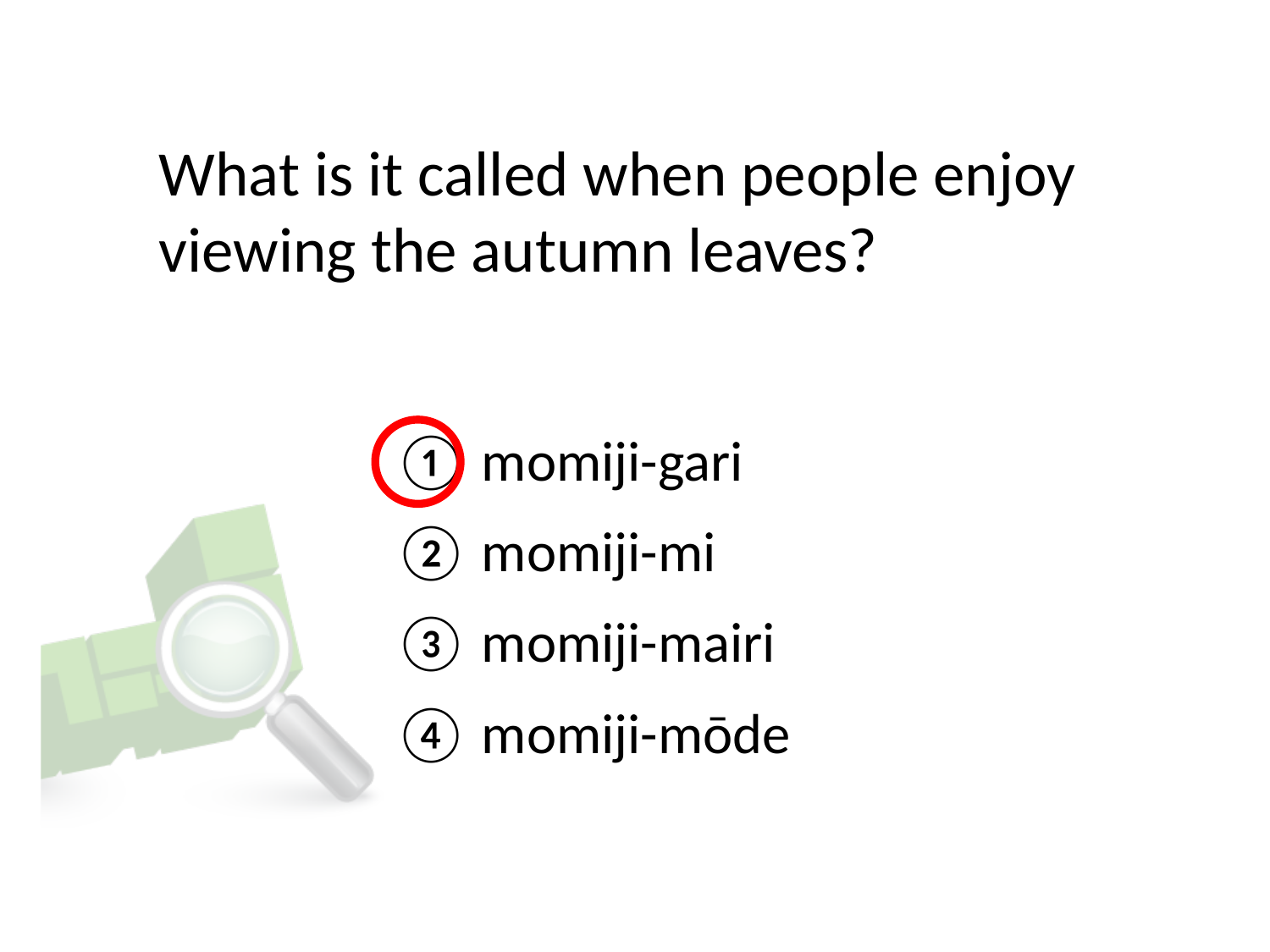

# What is it called when people enjoy viewing the autumn leaves?
① momiji-gari
② momiji-mi
③ momiji-mairi
④ momiji-mōde